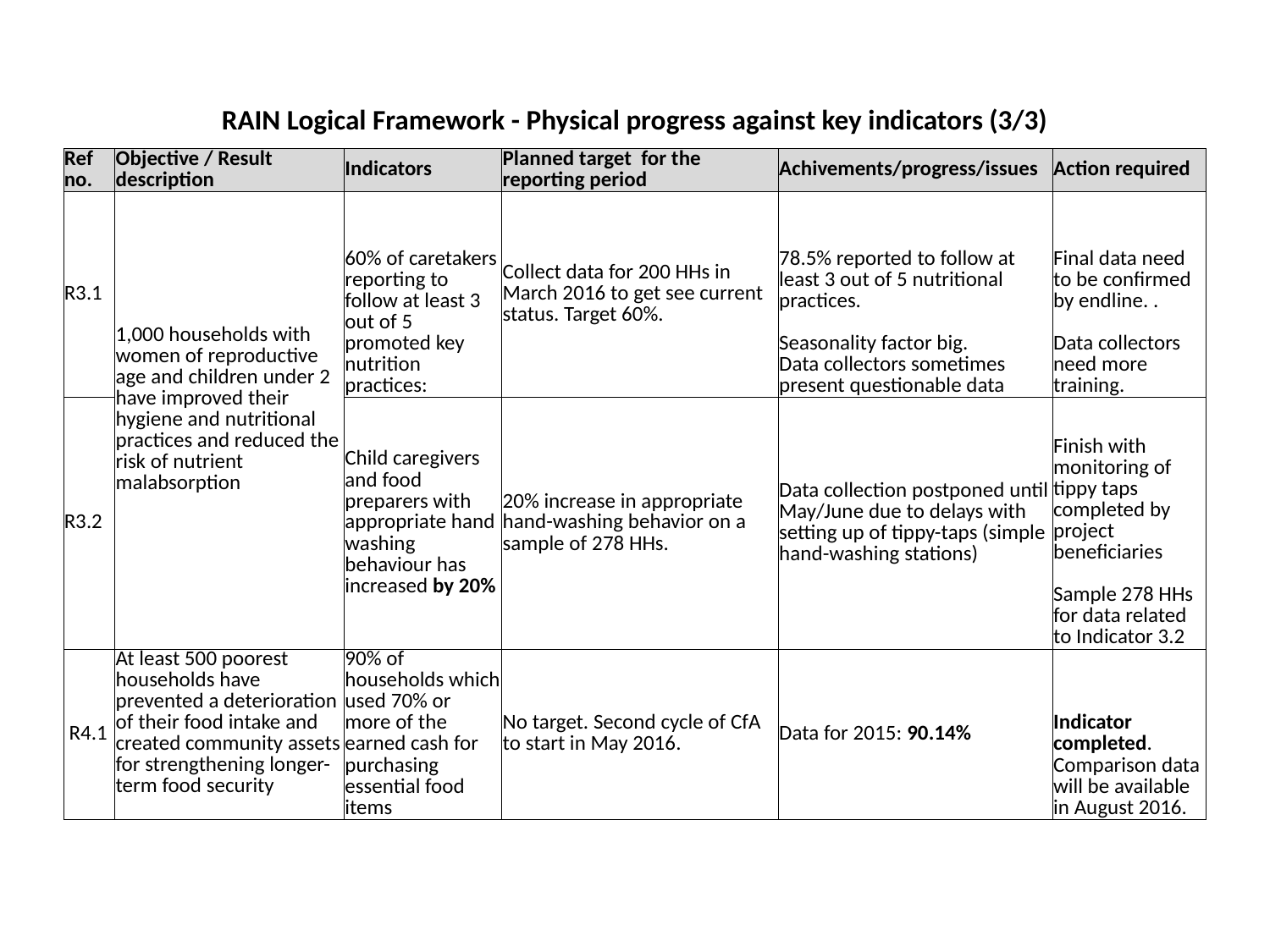

| RAIN Logical Framework - Physical progress against key indicators (3/3) |  |  |  |  |  |
| --- | --- | --- | --- | --- | --- |
| Ref no. | Objective / Result description | Indicators | Planned target for the reporting period | Achivements/progress/issues | Action required |
| R3.1 | 1,000 households with women of reproductive age and children under 2 have improved their hygiene and nutritional practices and reduced the risk of nutrient malabsorption | 60% of caretakers reporting to follow at least 3 out of 5 promoted key nutrition practices: | Collect data for 200 HHs in March 2016 to get see current status. Target 60%. | 78.5% reported to follow at least 3 out of 5 nutritional practices. Seasonality factor big. Data collectors sometimes present questionable data | Final data need to be confirmed by endline. . Data collectors need more training. |
| R3.2 |  | Child caregivers and food preparers with appropriate hand washing behaviour has increased by 20% | 20% increase in appropriate hand-washing behavior on a sample of 278 HHs. | Data collection postponed until May/June due to delays with setting up of tippy-taps (simple hand-washing stations) | Finish with monitoring of tippy taps completed by project beneficiaries Sample 278 HHs for data related to Indicator 3.2 |
| R4.1 | At least 500 poorest households have prevented a deterioration of their food intake and created community assets for strengthening longer-term food security | 90% of households which used 70% or more of the earned cash for purchasing essential food items | No target. Second cycle of CfA to start in May 2016. | Data for 2015: 90.14% | Indicator completed. Comparison data will be available in August 2016. |